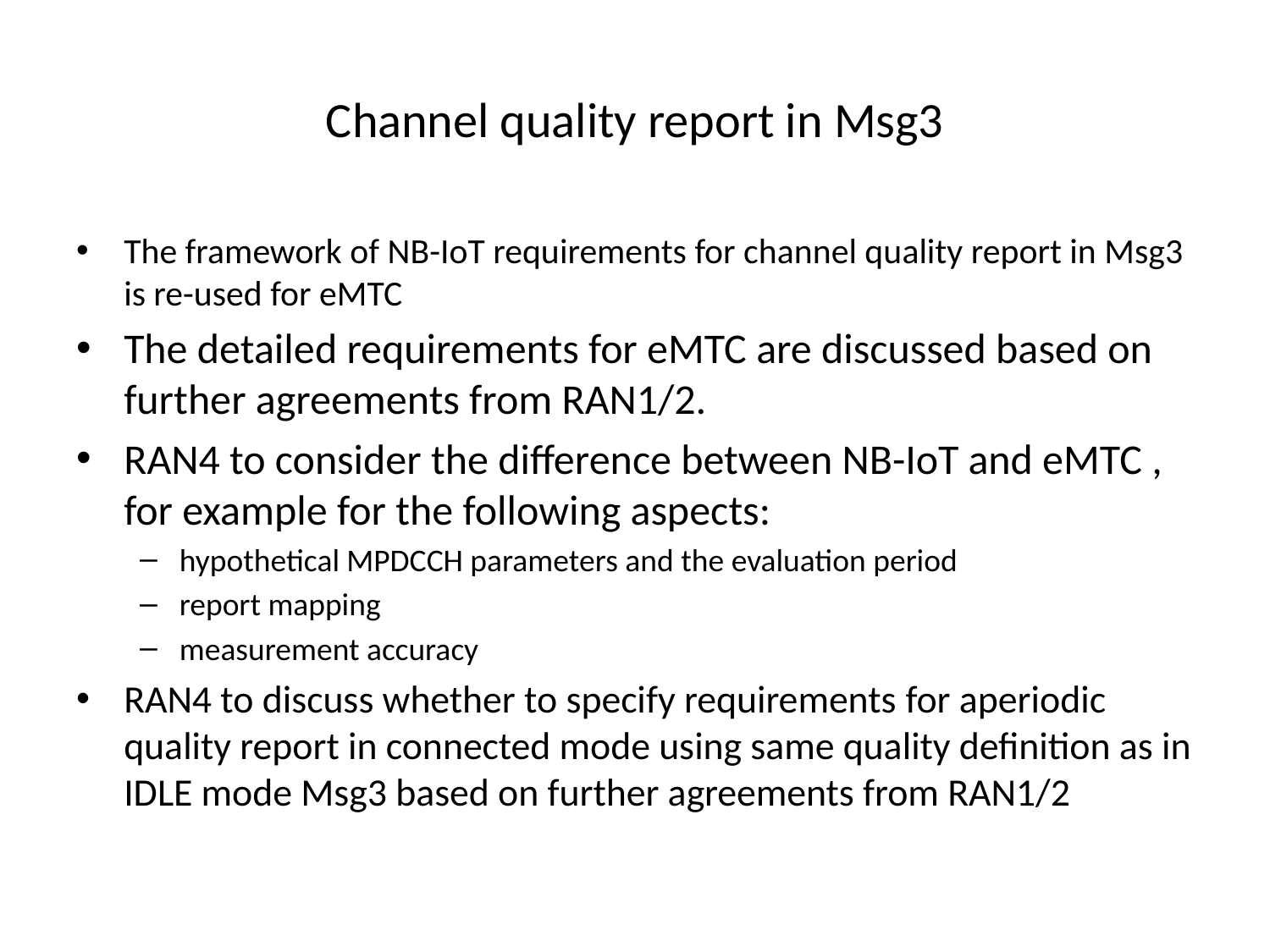

# Channel quality report in Msg3
The framework of NB-IoT requirements for channel quality report in Msg3 is re-used for eMTC
The detailed requirements for eMTC are discussed based on further agreements from RAN1/2.
RAN4 to consider the difference between NB-IoT and eMTC , for example for the following aspects:
hypothetical MPDCCH parameters and the evaluation period
report mapping
measurement accuracy
RAN4 to discuss whether to specify requirements for aperiodic quality report in connected mode using same quality definition as in IDLE mode Msg3 based on further agreements from RAN1/2